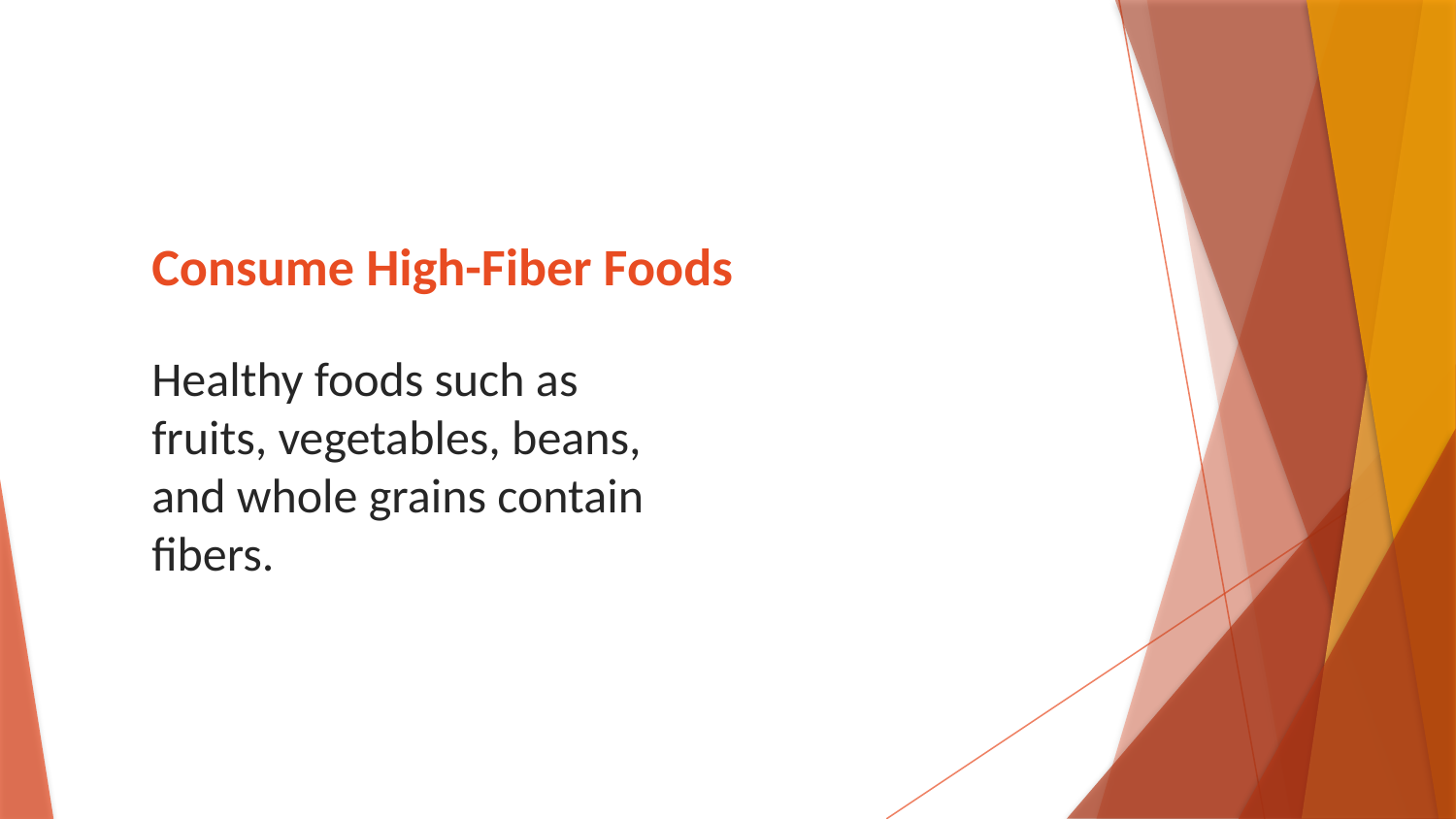

# Consume High-Fiber Foods
Healthy foods such as fruits, vegetables, beans, and whole grains contain fibers.